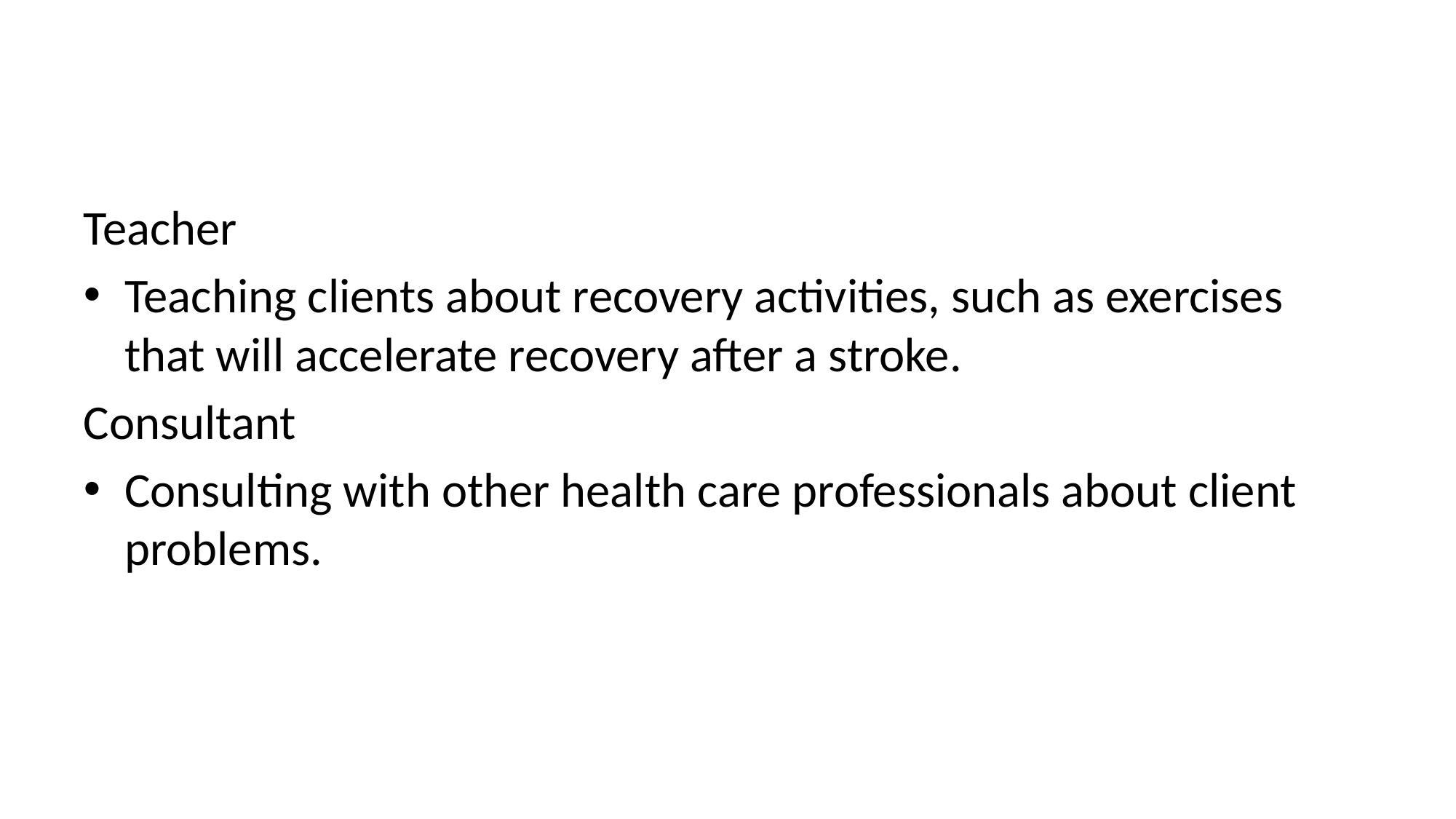

Teacher
Teaching clients about recovery activities, such as exercises that will accelerate recovery after a stroke.
Consultant
Consulting with other health care professionals about client problems.